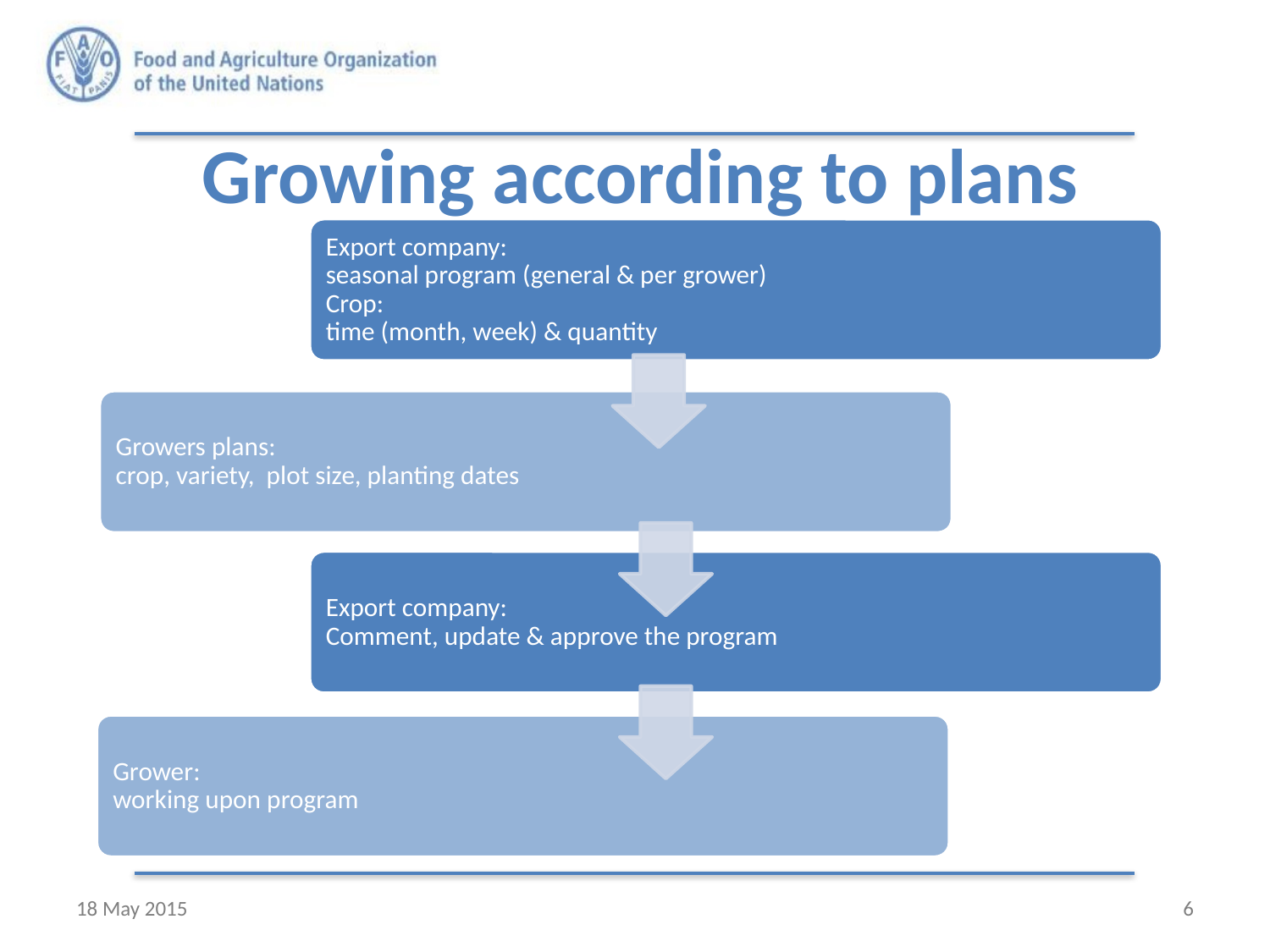

# Growing according to plans
Export company:
seasonal program (general & per grower)
Crop:
time (month, week) & quantity
Growers plans:
crop, variety,  plot size, planting dates
Export company:
Comment, update & approve the program
Grower:
working upon program

18 May 2015

6